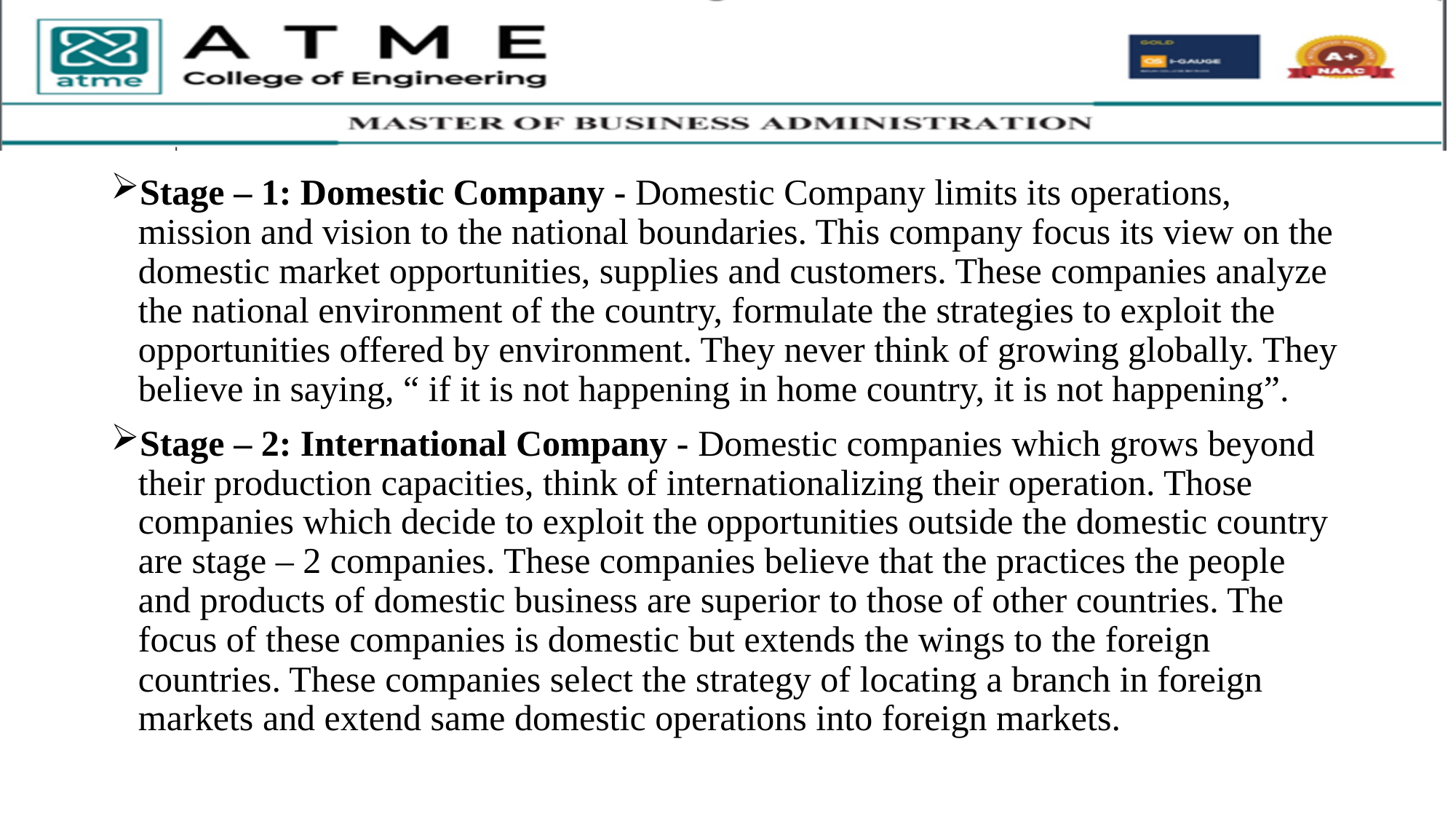

Stage – 1: Domestic Company - Domestic Company limits its operations, mission and vision to the national boundaries. This company focus its view on the domestic market opportunities, supplies and customers. These companies analyze the national environment of the country, formulate the strategies to exploit the opportunities offered by environment. They never think of growing globally. They believe in saying, “ if it is not happening in home country, it is not happening”.
Stage – 2: International Company - Domestic companies which grows beyond their production capacities, think of internationalizing their operation. Those companies which decide to exploit the opportunities outside the domestic country are stage – 2 companies. These companies believe that the practices the people and products of domestic business are superior to those of other countries. The focus of these companies is domestic but extends the wings to the foreign countries. These companies select the strategy of locating a branch in foreign markets and extend same domestic operations into foreign markets.